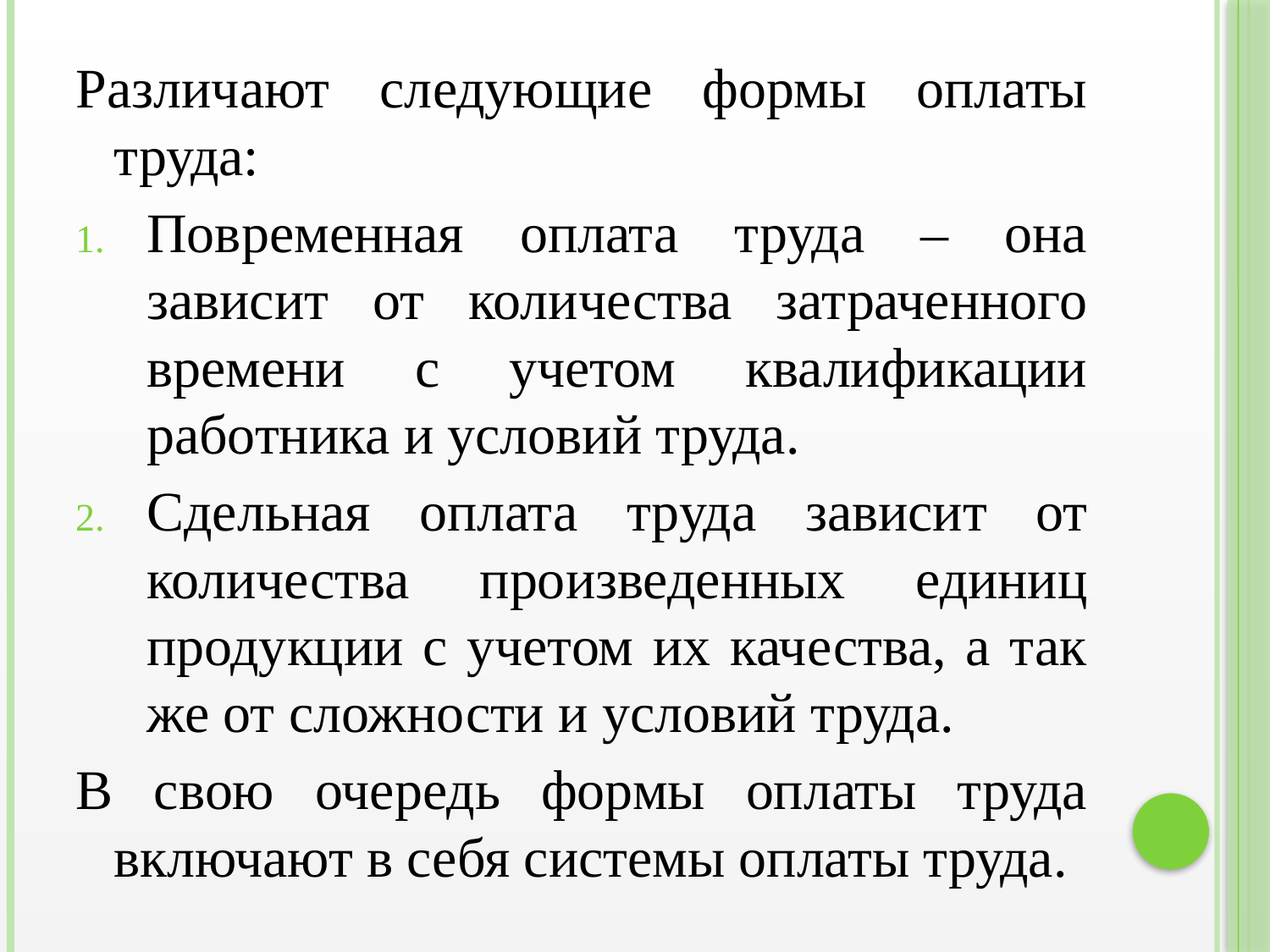

Различают следующие формы оплаты труда:
Повременная оплата труда – она зависит от количества затраченного времени с учетом квалификации работника и условий труда.
Сдельная оплата труда зависит от количества произведенных единиц продукции с учетом их качества, а так же от сложности и условий труда.
В свою очередь формы оплаты труда включают в себя системы оплаты труда.